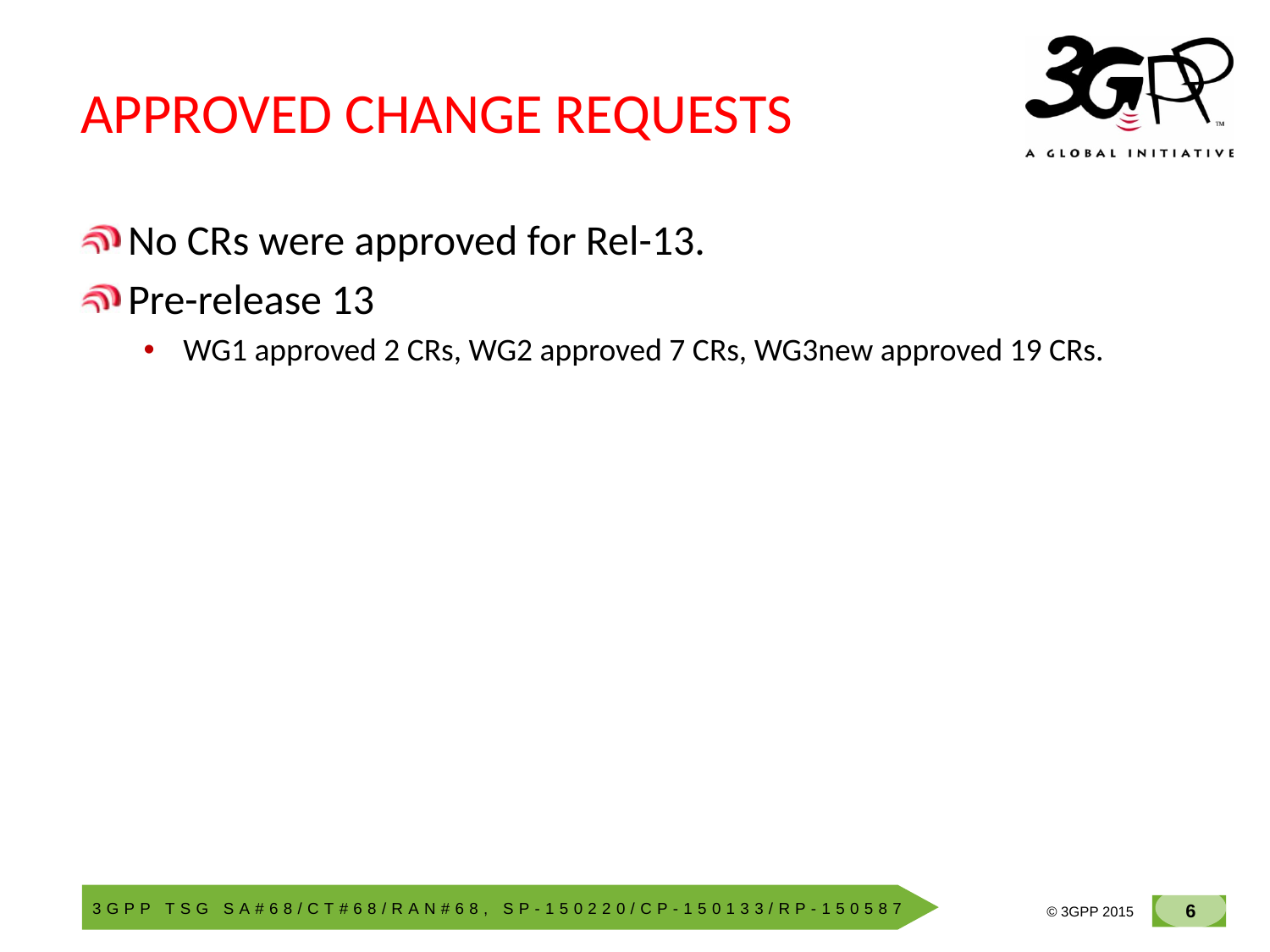

# APPROVED CHANGE REQUESTS
No CRs were approved for Rel-13.
Pre-release 13
WG1 approved 2 CRs, WG2 approved 7 CRs, WG3new approved 19 CRs.